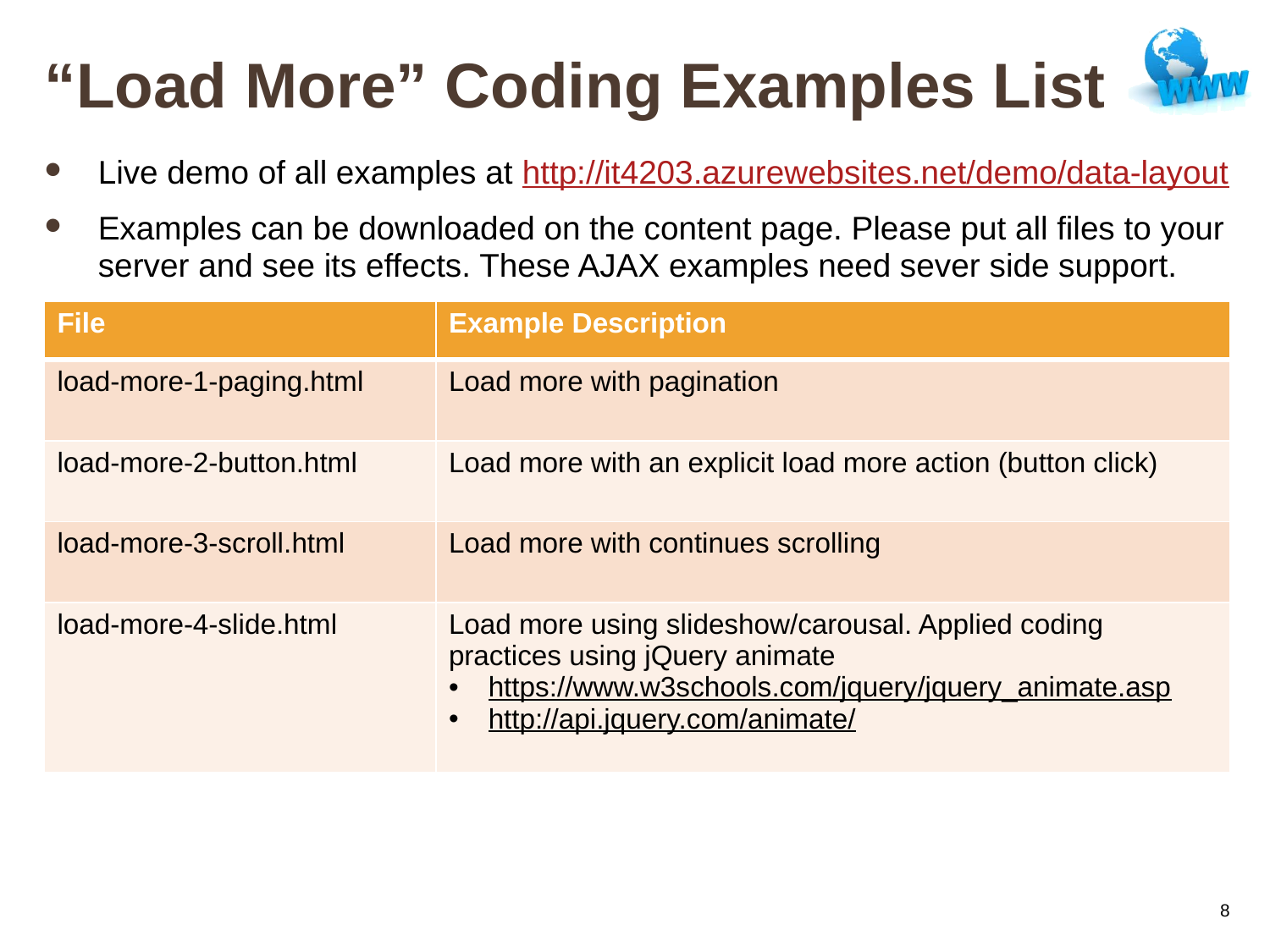

# “Load More” Coding Examples List
Live demo of all examples at http://it4203.azurewebsites.net/demo/data-layout
Examples can be downloaded on the content page. Please put all files to your server and see its effects. These AJAX examples need sever side support.
| File | Example Description |
| --- | --- |
| load-more-1-paging.html | Load more with pagination |
| load-more-2-button.html | Load more with an explicit load more action (button click) |
| load-more-3-scroll.html | Load more with continues scrolling |
| load-more-4-slide.html | Load more using slideshow/carousal. Applied coding practices using jQuery animate https://www.w3schools.com/jquery/jquery\_animate.asp http://api.jquery.com/animate/ |
8